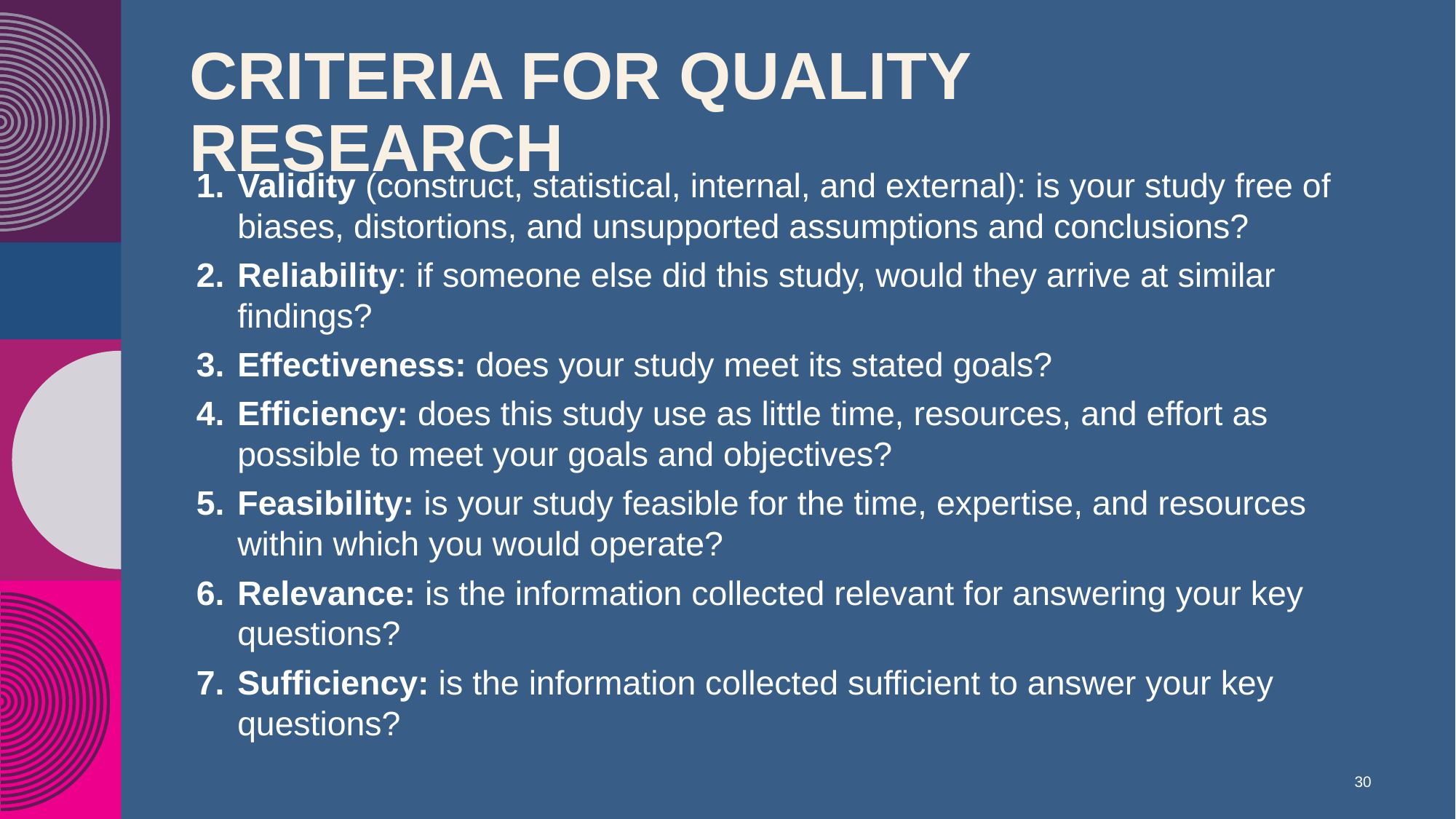

# CRITERIA FOR Quality RESEARCH
Validity (construct, statistical, internal, and external): is your study free of biases, distortions, and unsupported assumptions and conclusions?
Reliability: if someone else did this study, would they arrive at similar findings?
Effectiveness: does your study meet its stated goals?
Efficiency: does this study use as little time, resources, and effort as possible to meet your goals and objectives?
Feasibility: is your study feasible for the time, expertise, and resources within which you would operate?
Relevance: is the information collected relevant for answering your key questions?
Sufficiency: is the information collected sufficient to answer your key questions?
30